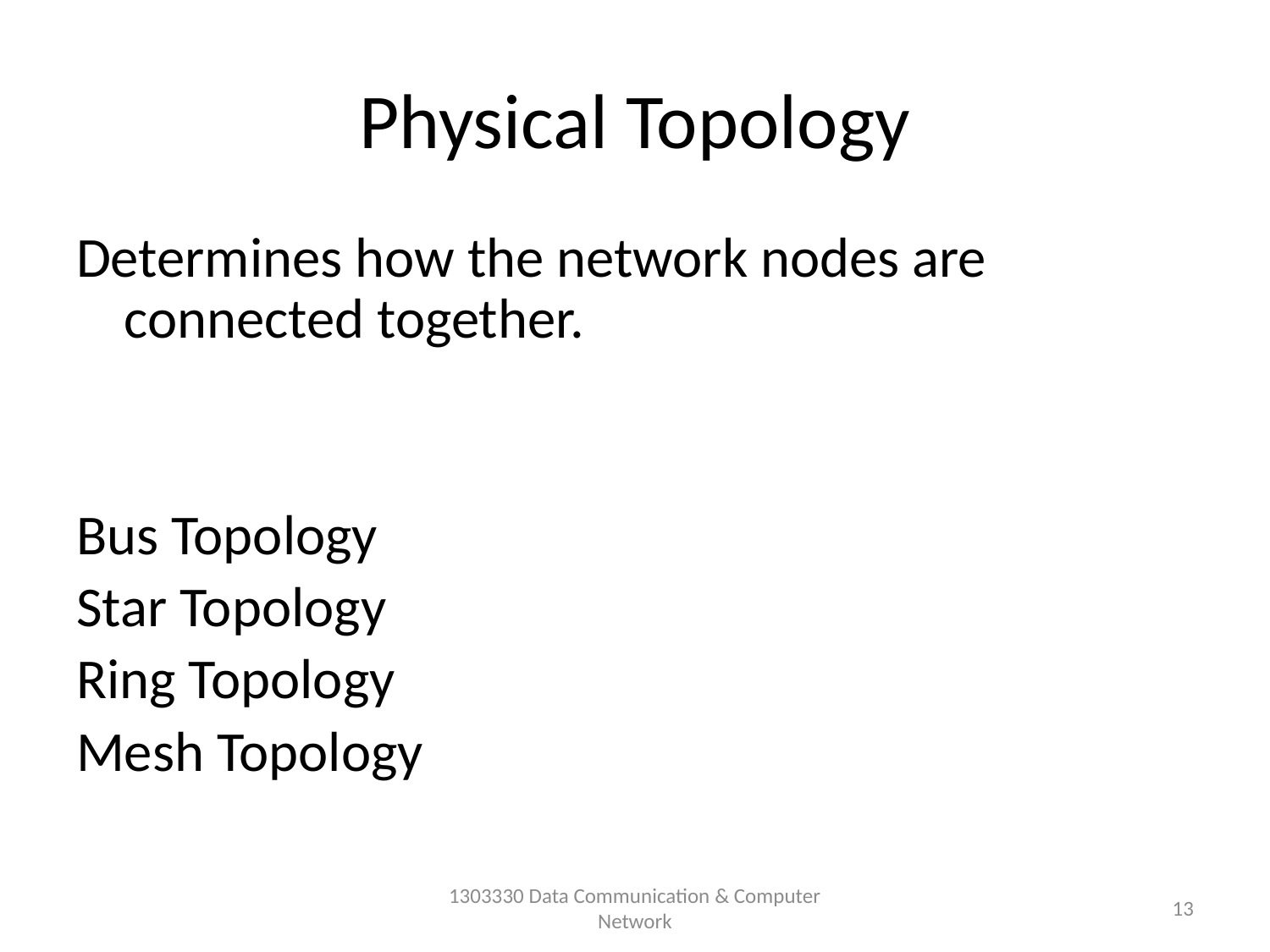

# Physical Topology
Determines how the network nodes are connected together.

Bus Topology
Star Topology
Ring Topology
Mesh Topology
1303330 Data Communication & Computer Network
13